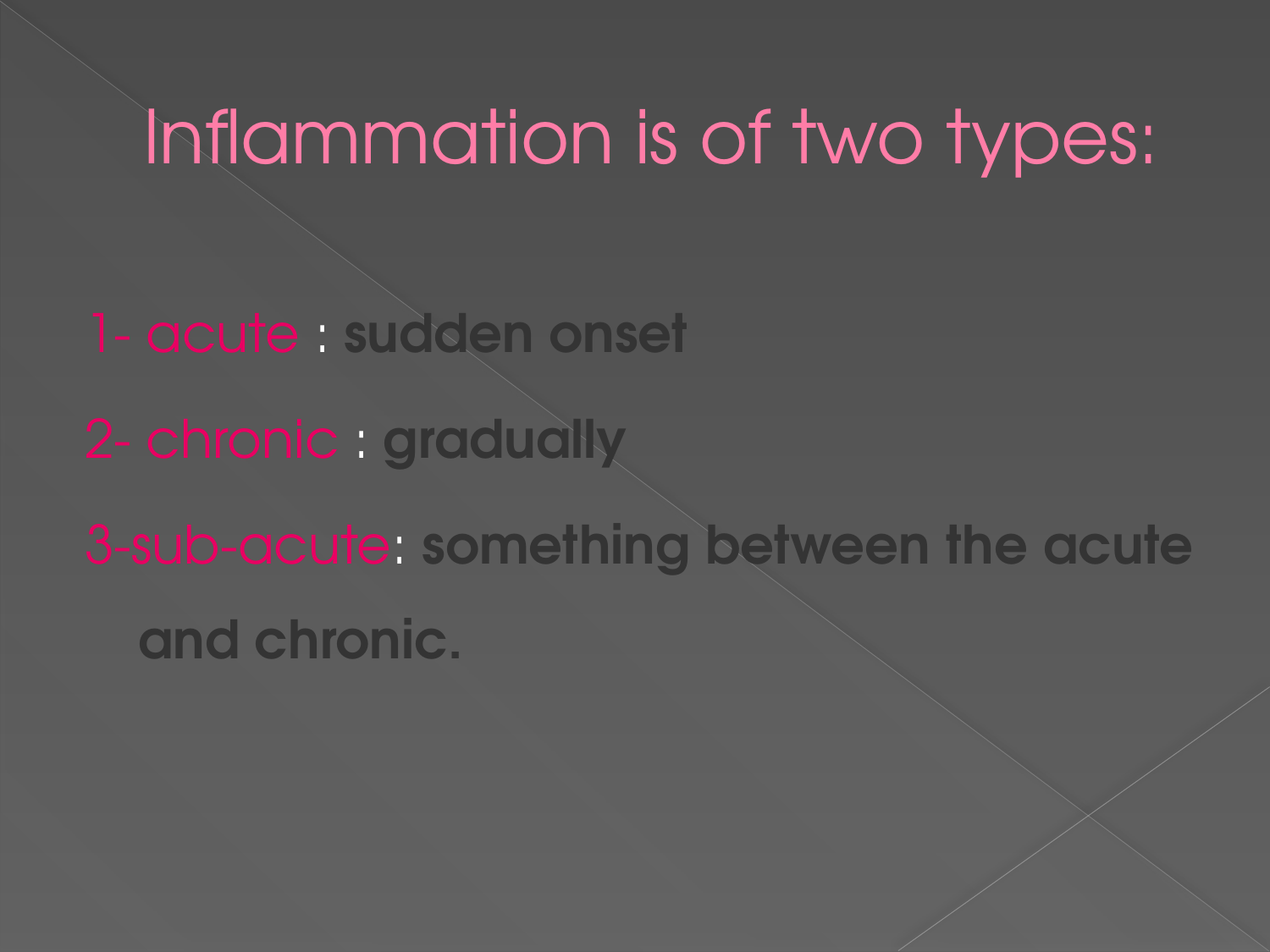

# Inflammation is of two types:
1- acute : sudden onset
2- chronic : gradually
3-sub-acute: something between the acute and chronic.